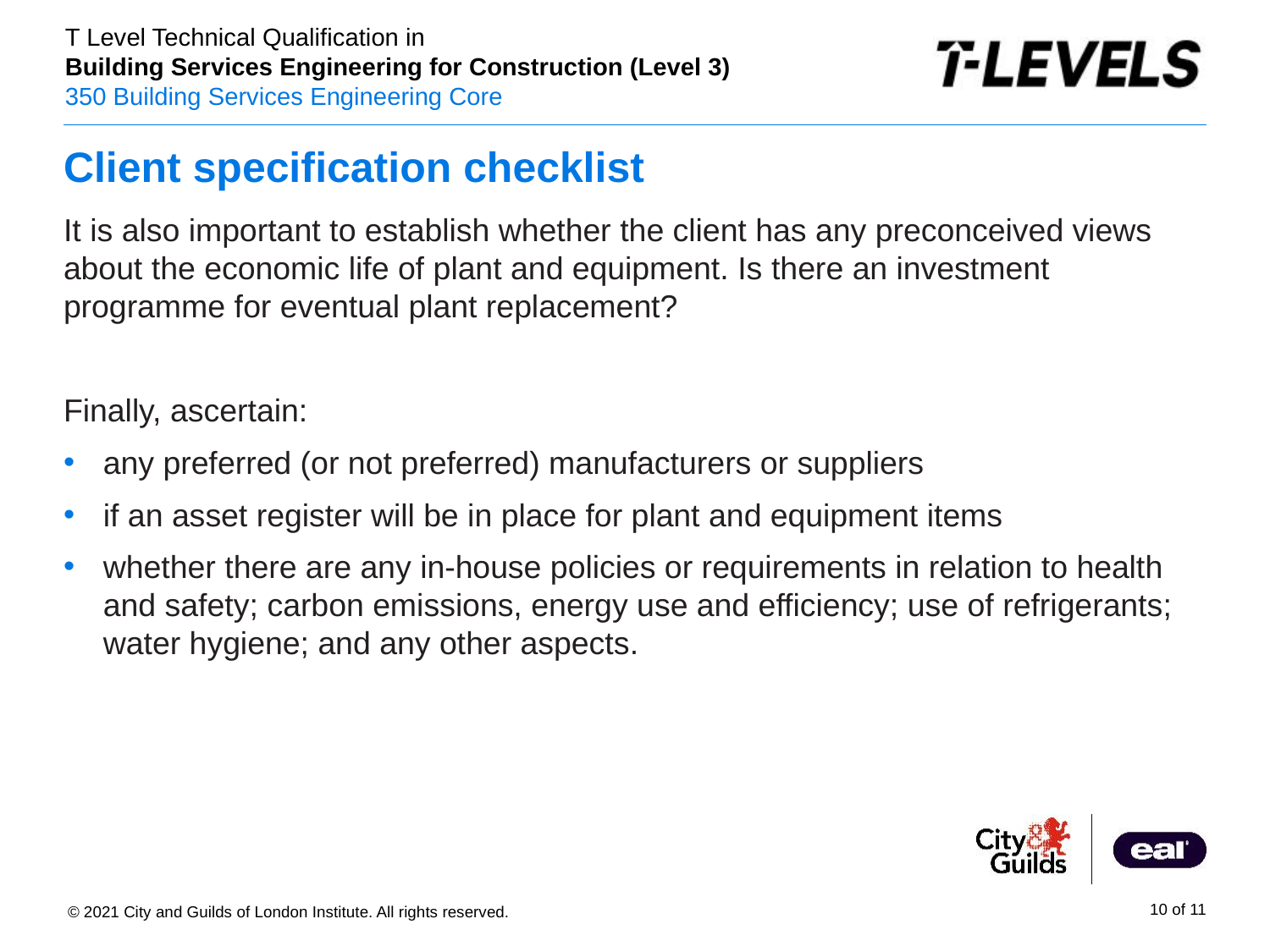

# Client specification checklist
It is also important to establish whether the client has any preconceived views about the economic life of plant and equipment. Is there an investment programme for eventual plant replacement?

Finally, ascertain:
any preferred (or not preferred) manufacturers or suppliers
if an asset register will be in place for plant and equipment items
whether there are any in-house policies or requirements in relation to health and safety; carbon emissions, energy use and efficiency; use of refrigerants; water hygiene; and any other aspects.